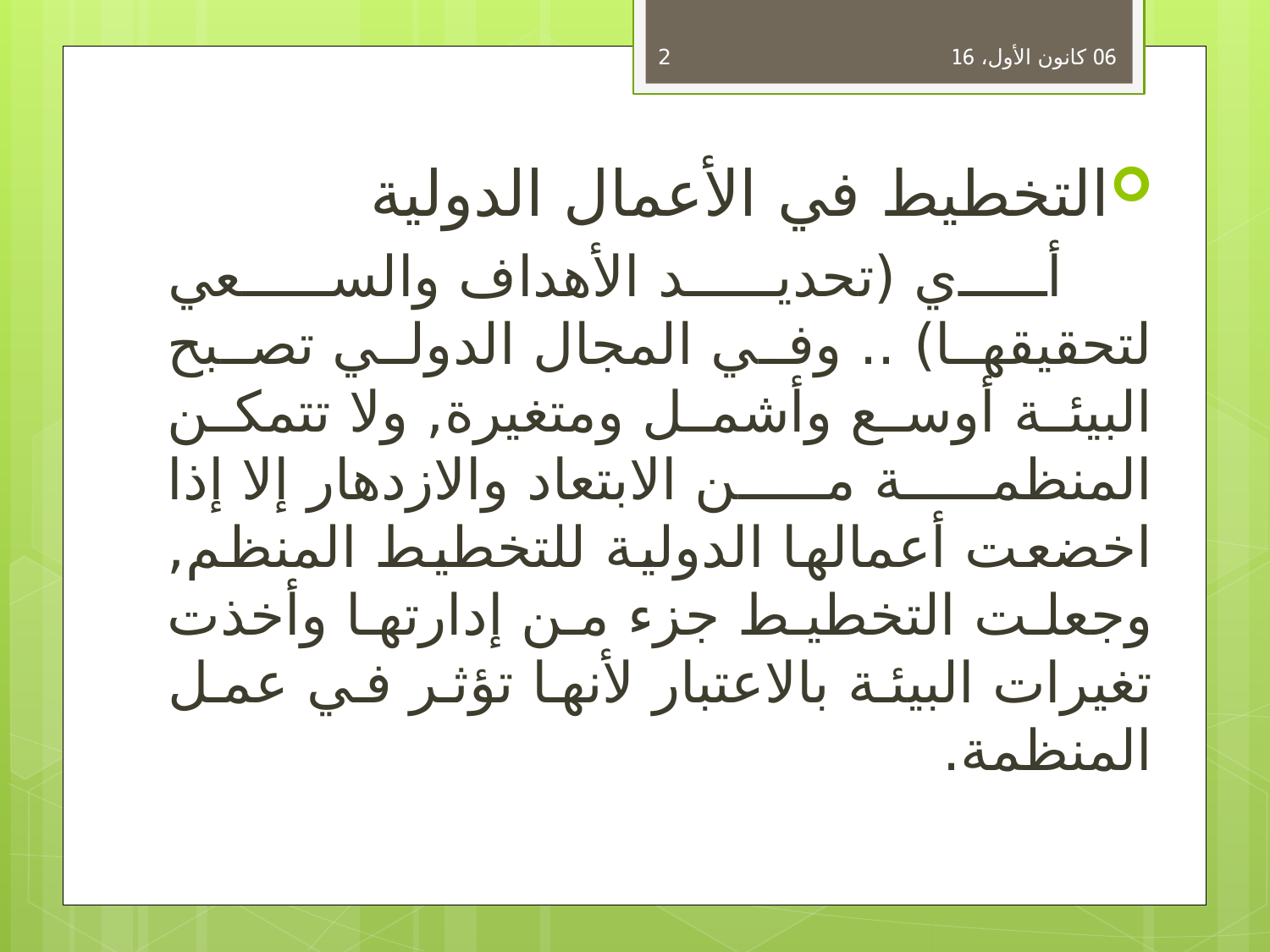

2
06 كانون الأول، 16
التخطيط في الأعمال الدولية
     أي (تحديد الأهداف والسعي لتحقيقها) .. وفي المجال الدولي تصبح البيئة أوسع وأشمل ومتغيرة, ولا تتمكن المنظمة من الابتعاد والازدهار إلا إذا اخضعت أعمالها الدولية للتخطيط المنظم, وجعلت التخطيط جزء من إدارتها وأخذت تغيرات البيئة بالاعتبار لأنها تؤثر في عمل المنظمة.